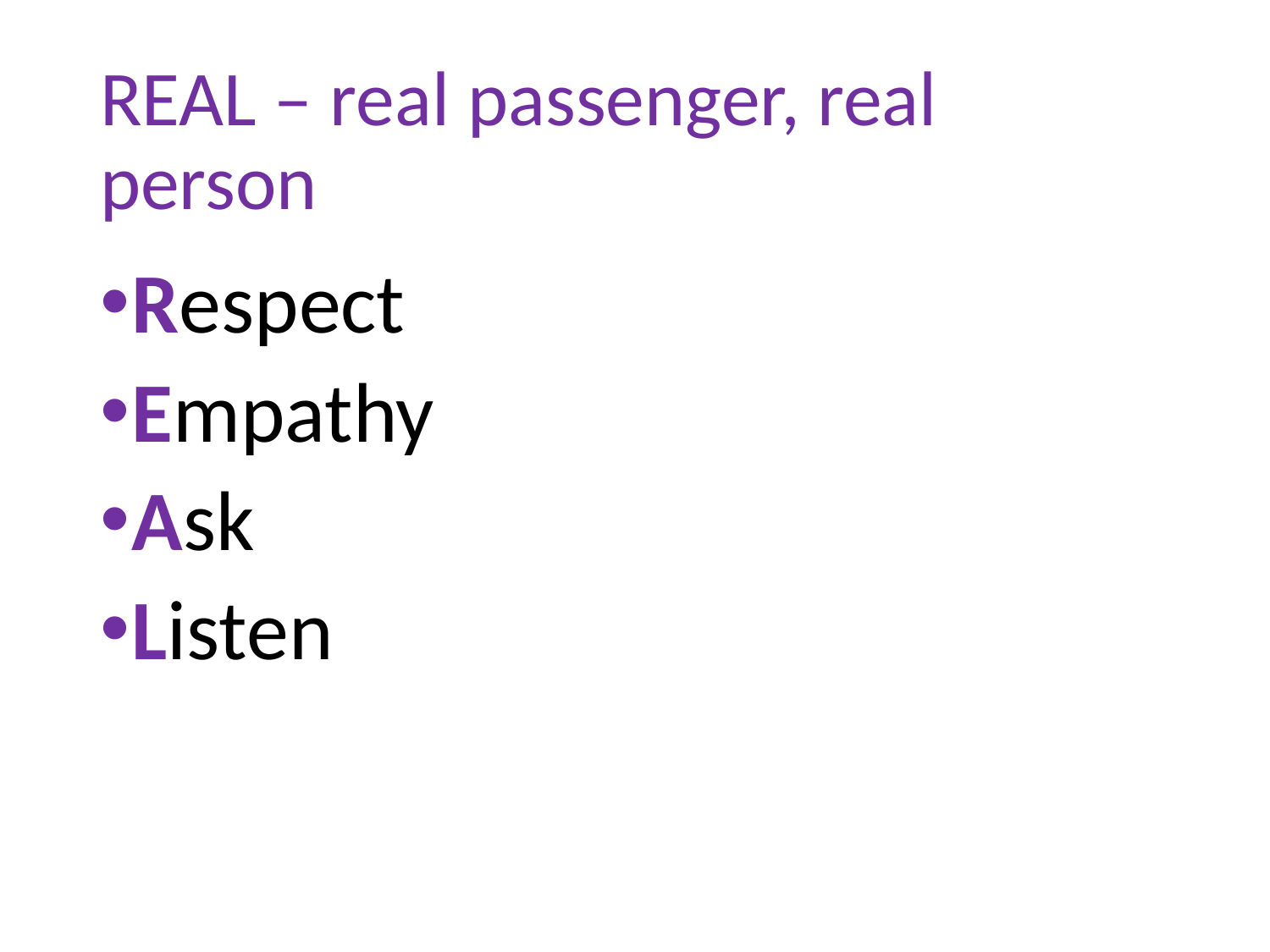

# REAL – real passenger, real person
Respect
Empathy
Ask
Listen